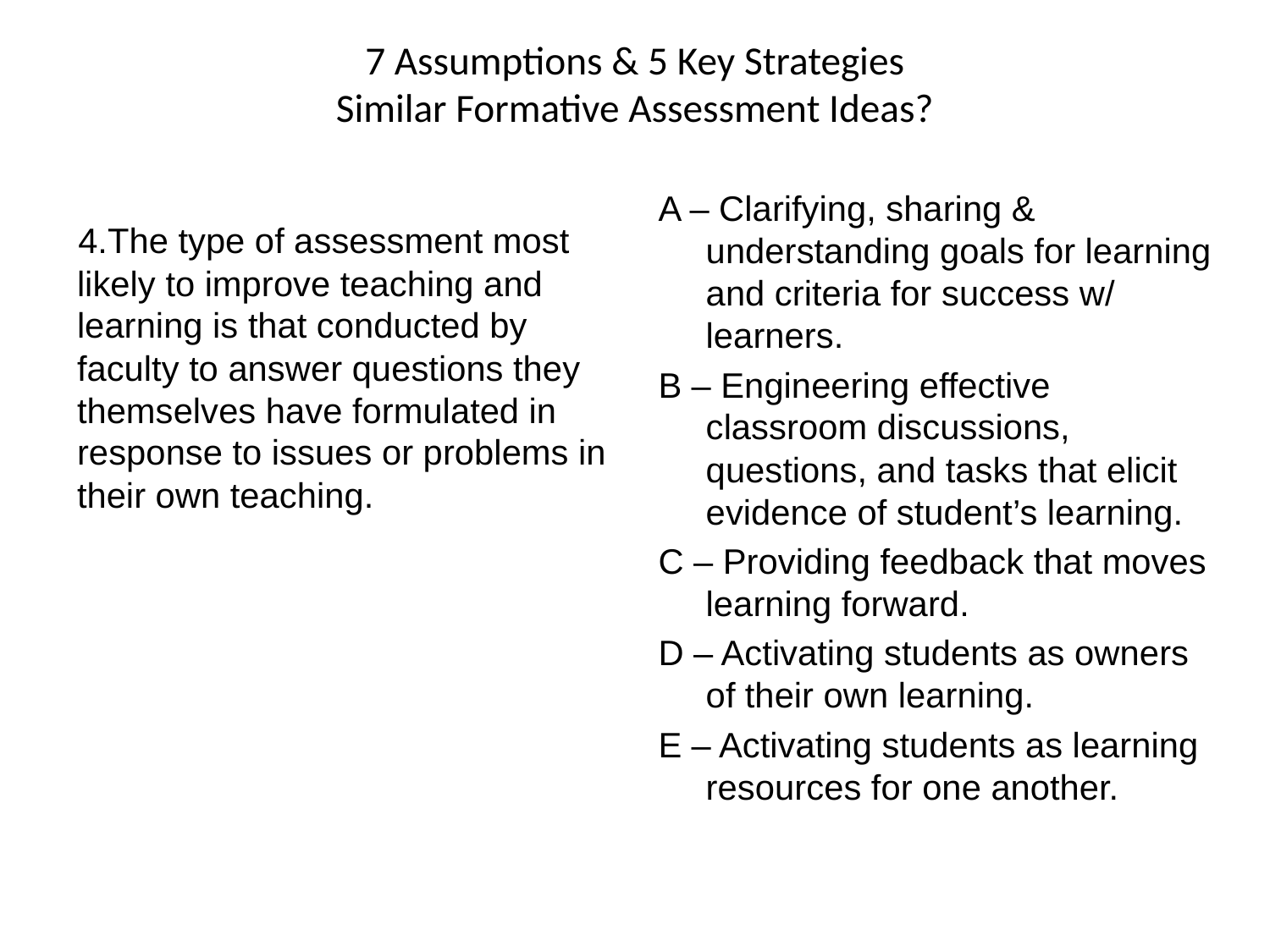

# 7 Assumptions & 5 Key Strategies Similar Formative Assessment Ideas?

The type of assessment most likely to improve teaching and learning is that conducted by faculty to answer questions they themselves have formulated in response to issues or problems in their own teaching.

A – Clarifying, sharing & understanding goals for learning and criteria for success w/ learners.
B – Engineering effective classroom discussions, questions, and tasks that elicit evidence of student’s learning.
C – Providing feedback that moves learning forward.
D – Activating students as owners of their own learning.
E – Activating students as learning resources for one another.